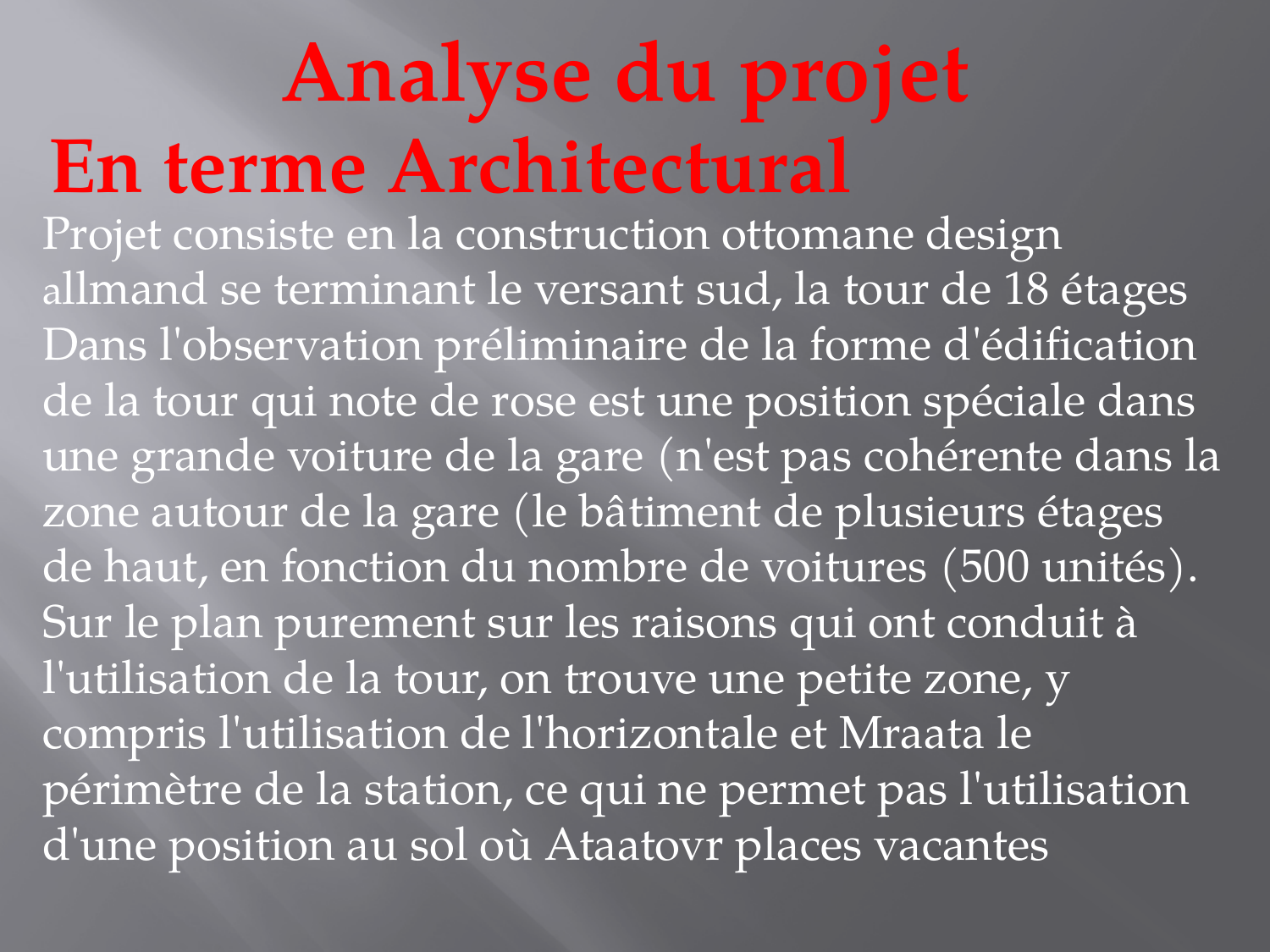

Analyse du projet
En terme Architectural

Projet consiste en la construction ottomane design allmand se terminant le versant sud, la tour de 18 étages
Dans l'observation préliminaire de la forme d'édification de la tour qui note de rose est une position spéciale dans une grande voiture de la gare (n'est pas cohérente dans la zone autour de la gare (le bâtiment de plusieurs étages de haut, en fonction du nombre de voitures (500 unités).
Sur le plan purement sur les raisons qui ont conduit à l'utilisation de la tour, on trouve une petite zone, y compris l'utilisation de l'horizontale et Mraata le périmètre de la station, ce qui ne permet pas l'utilisation d'une position au sol où Ataatovr places vacantes